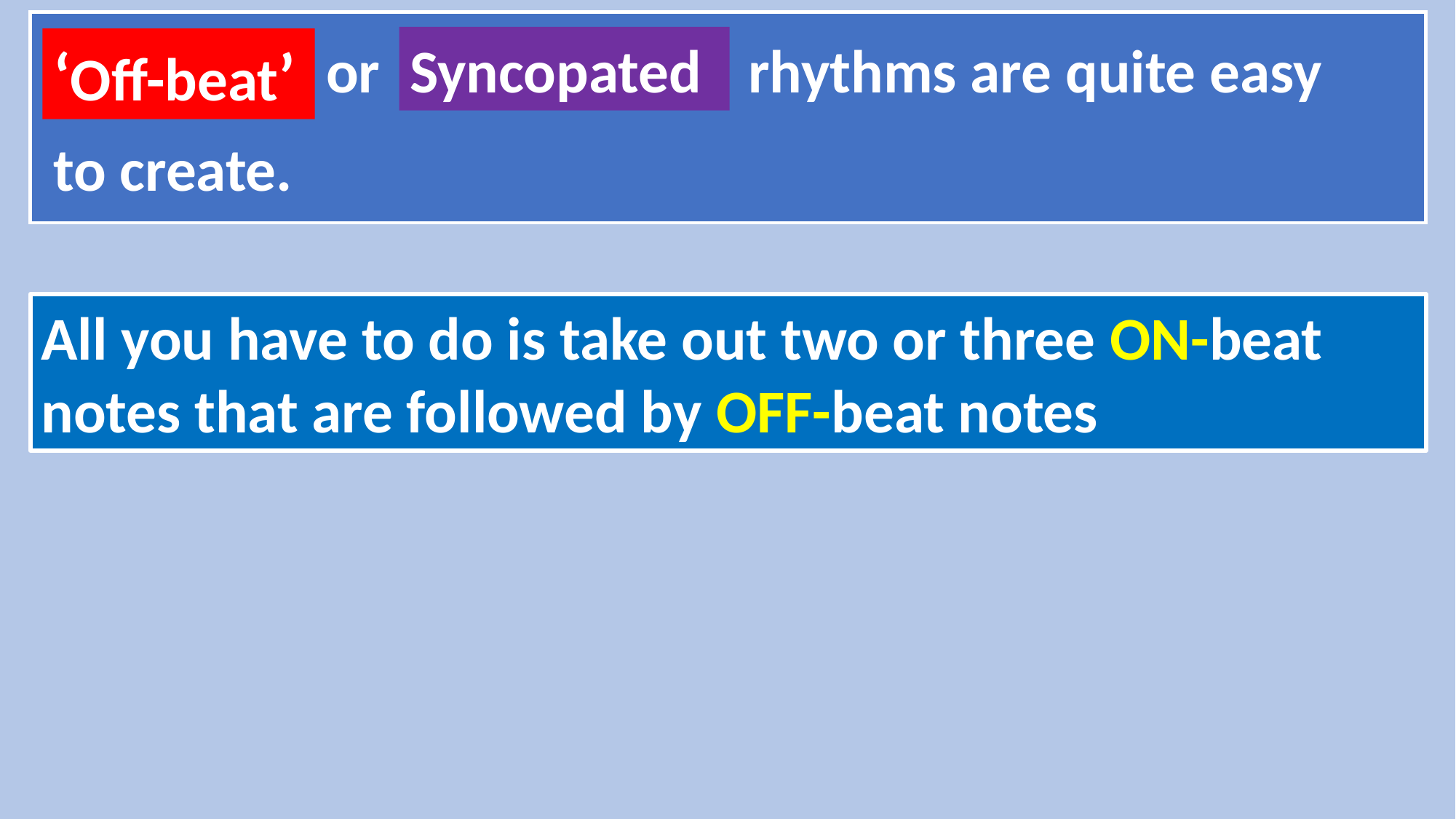

or                           rhythms are quite easy

to create.
Syncopated
‘Off-beat’
All you have to do is take out two or three ON-beat notes that are followed by OFF-beat notes